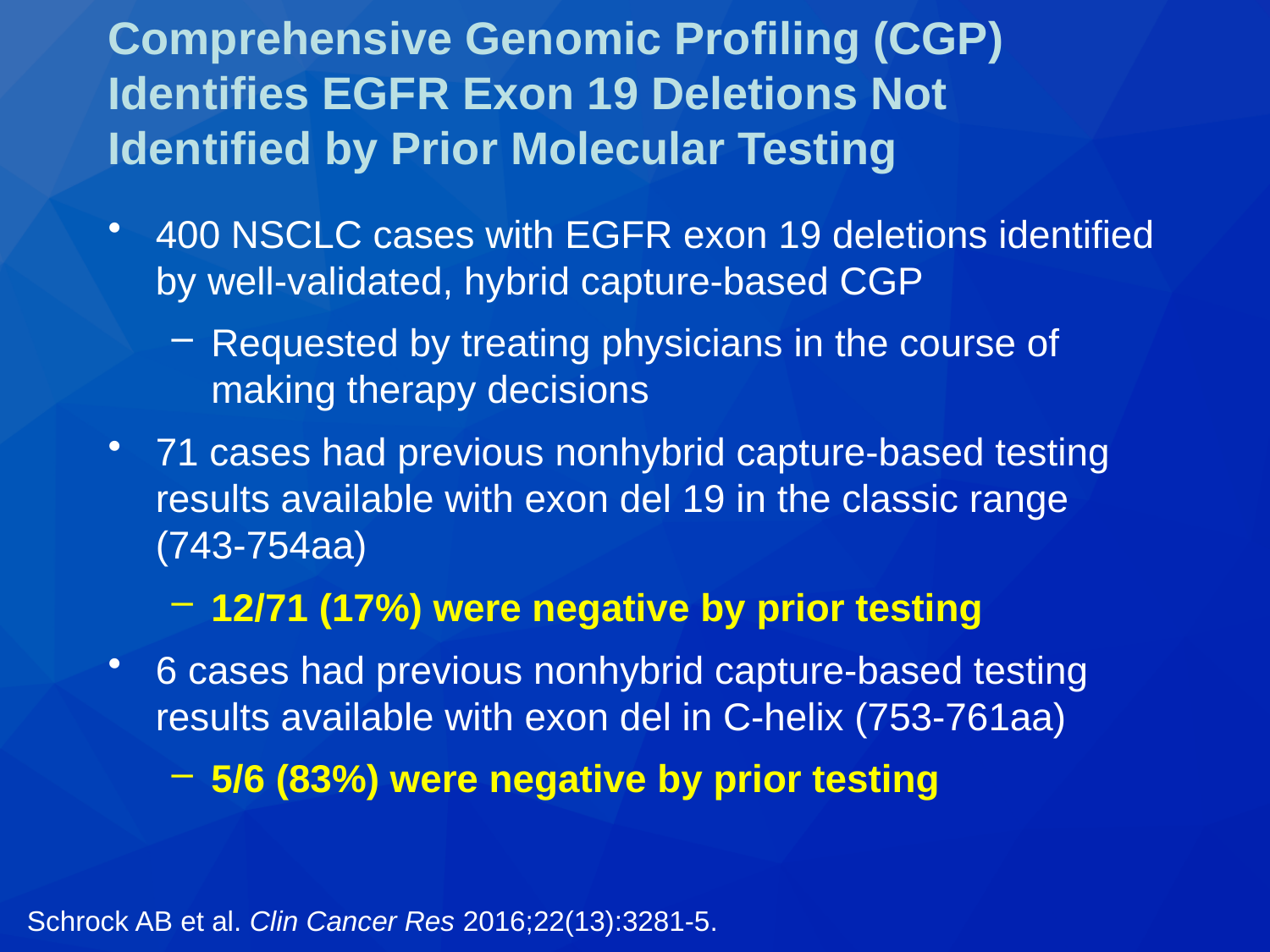

# Comprehensive Genomic Profiling (CGP) Identifies EGFR Exon 19 Deletions Not Identified by Prior Molecular Testing
400 NSCLC cases with EGFR exon 19 deletions identified by well-validated, hybrid capture-based CGP
Requested by treating physicians in the course of making therapy decisions
71 cases had previous nonhybrid capture-based testing results available with exon del 19 in the classic range (743-754aa)
12/71 (17%) were negative by prior testing
6 cases had previous nonhybrid capture-based testing results available with exon del in C-helix (753-761aa)
5/6 (83%) were negative by prior testing
Schrock AB et al. Clin Cancer Res 2016;22(13):3281-5.